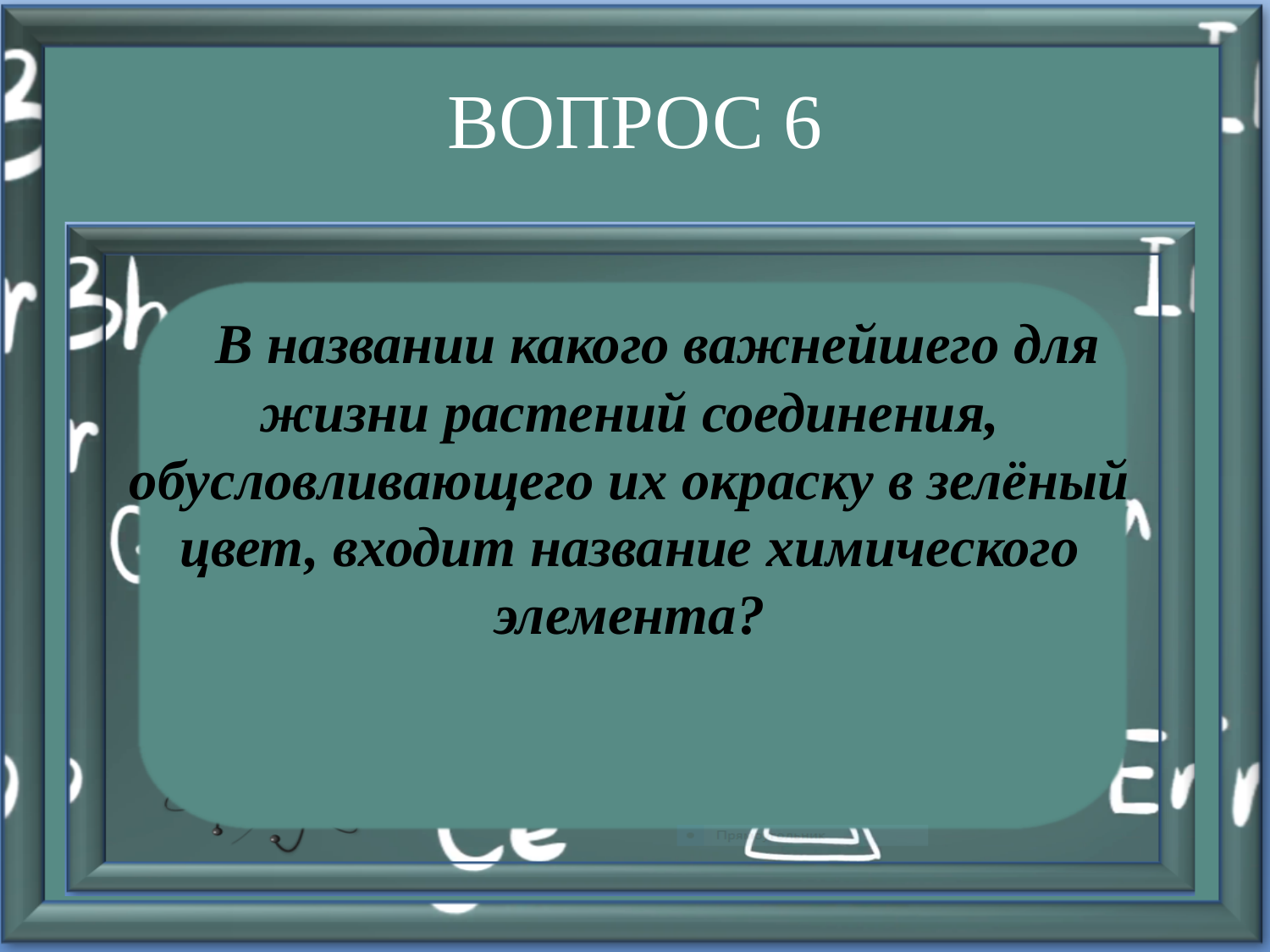

# ВОПРОС 6

    В названии какого важнейшего для жизни растений соединения, обусловливающего их окраску в зелёный цвет, входит название химического элемента?